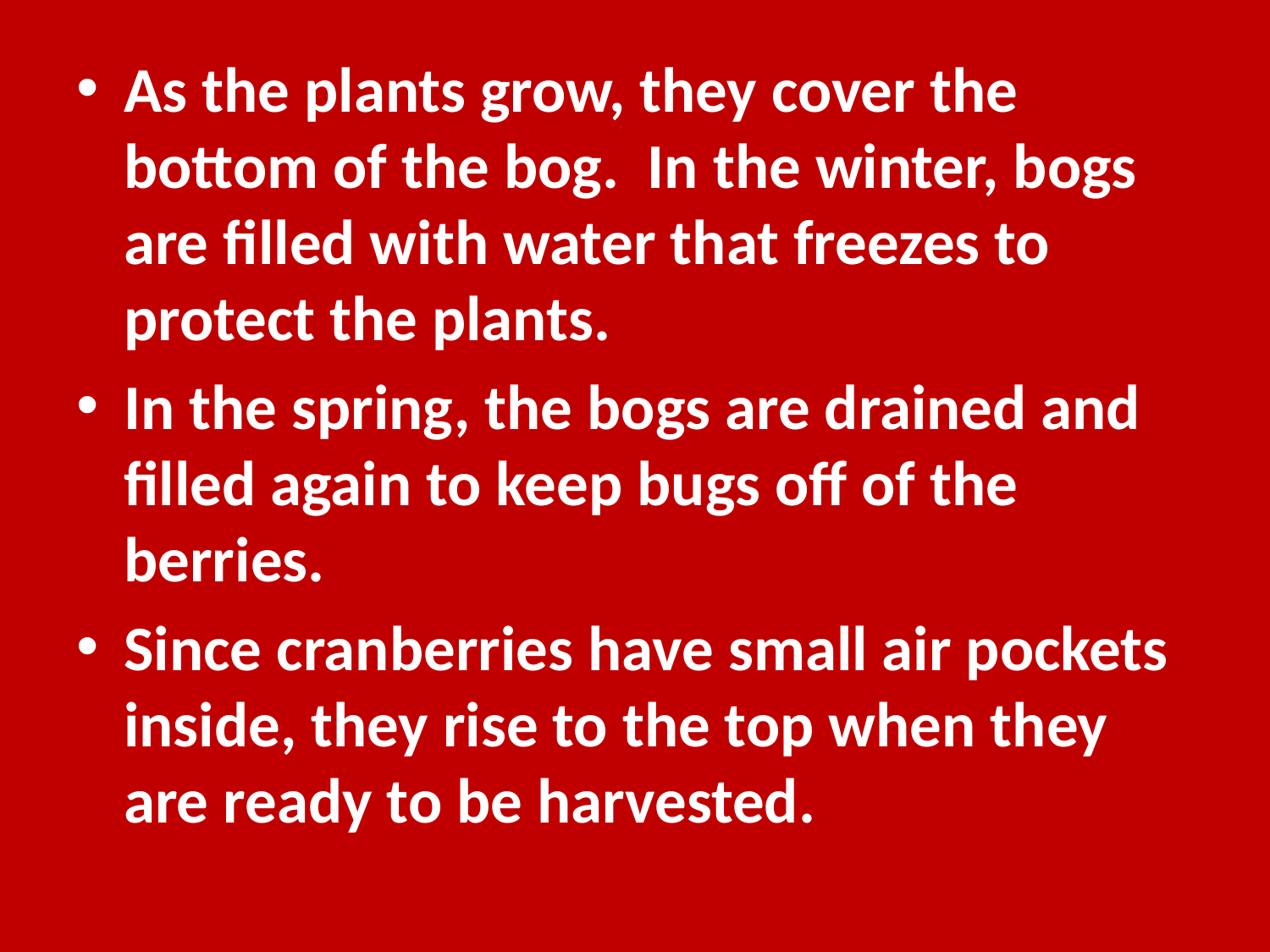

As the plants grow, they cover the bottom of the bog.  In the winter, bogs are filled with water that freezes to protect the plants.
In the spring, the bogs are drained and filled again to keep bugs off of the berries.
Since cranberries have small air pockets inside, they rise to the top when they are ready to be harvested.